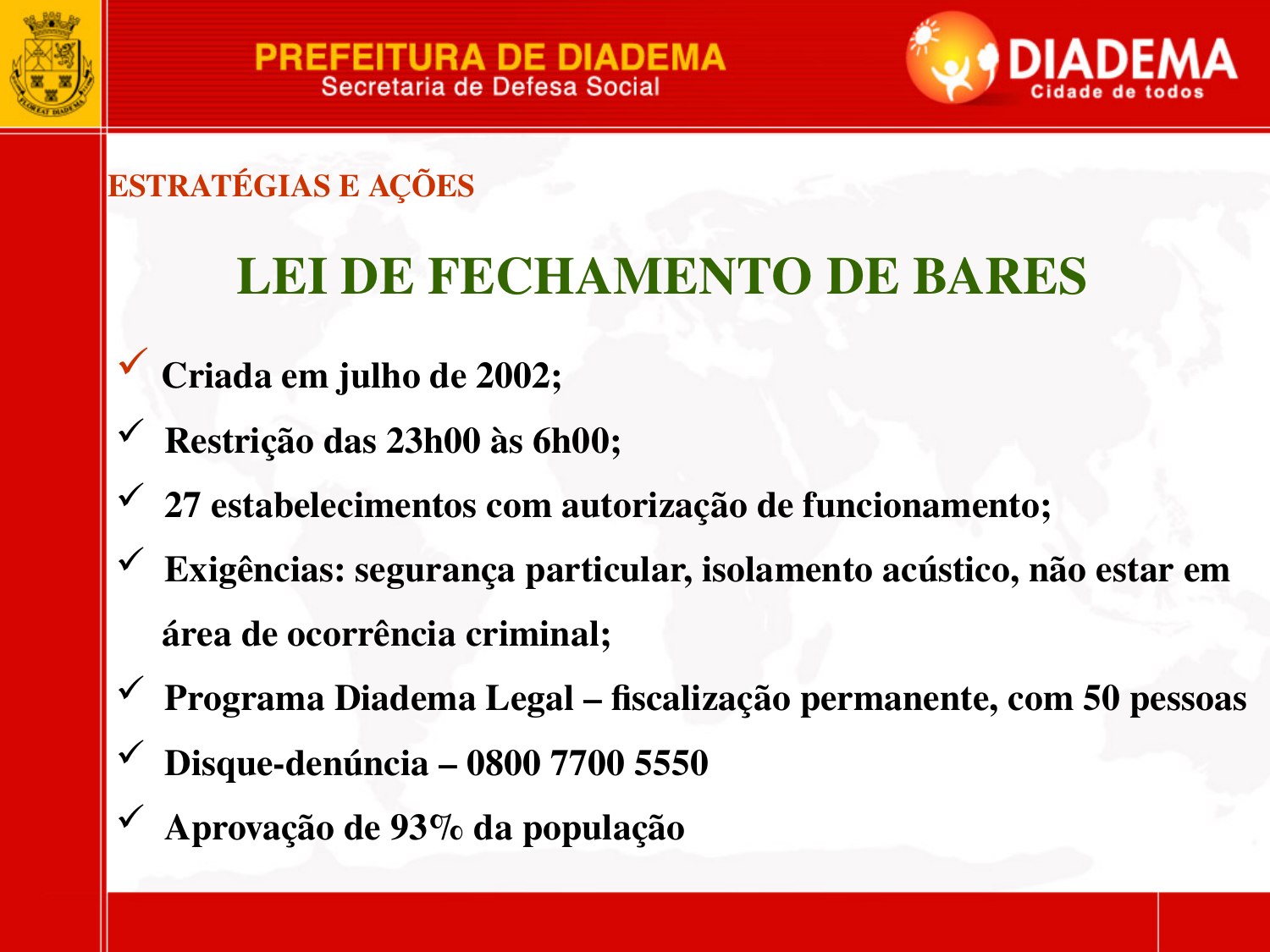

# ESTRATÉGIAS E AÇÕES LEI DE FECHAMENTO DE BARES

 Criada em julho de 2002;
  Restrição das 23h00 às 6h00;
  27 estabelecimentos com autorização de funcionamento;
  Exigências: segurança particular, isolamento acústico, não estar em
     área de ocorrência criminal;
  Programa Diadema Legal – fiscalização permanente, com 50 pessoas
  Disque-denúncia – 0800 7700 5550
  Aprovação de 93% da população